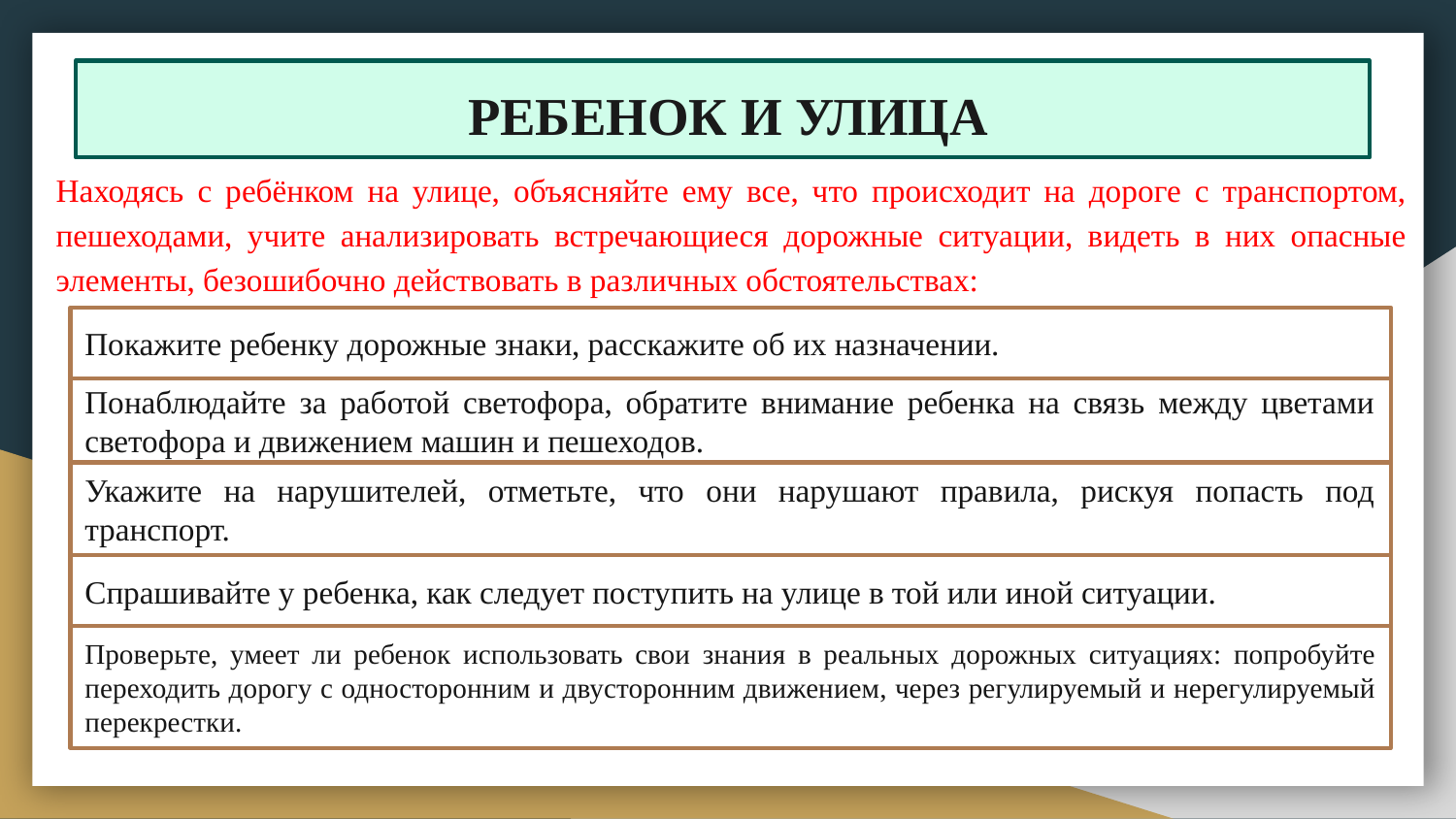

# РЕБЕНОК И УЛИЦА
Находясь с ребёнком на улице, объясняйте ему все, что происходит на дороге с транспортом, пешеходами, учите анализировать встречающиеся дорожные ситуации, видеть в них опасные элементы, безошибочно действовать в различных обстоятельствах:
Покажите ребенку дорожные знаки, расскажите об их назначении.
Понаблюдайте за работой светофора, обратите внимание ребенка на связь между цветами светофора и движением машин и пешеходов.
Укажите на нарушителей, отметьте, что они нарушают правила, рискуя попасть под транспорт.
Спрашивайте у ребенка, как следует поступить на улице в той или иной ситуации.
Проверьте, умеет ли ребенок использовать свои знания в реальных дорожных ситуациях: попробуйте переходить дорогу с односторонним и двусторонним движением, через регулируемый и нерегулируемый перекрестки.